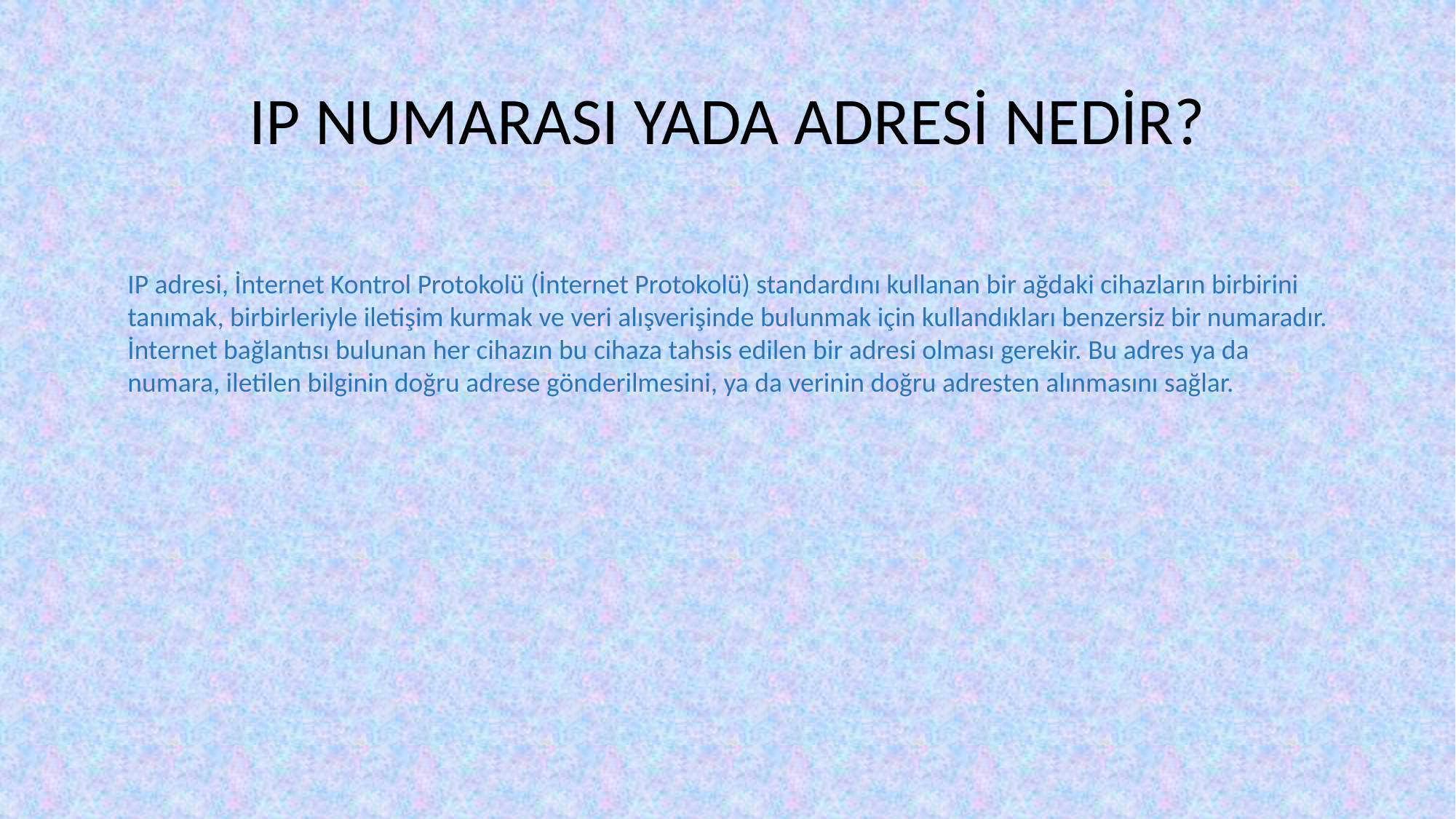

# IP NUMARASI YADA ADRESİ NEDİR?
IP adresi, İnternet Kontrol Protokolü (İnternet Protokolü) standardını kullanan bir ağdaki cihazların birbirini tanımak, birbirleriyle iletişim kurmak ve veri alışverişinde bulunmak için kullandıkları benzersiz bir numaradır. İnternet bağlantısı bulunan her cihazın bu cihaza tahsis edilen bir adresi olması gerekir. Bu adres ya da numara, iletilen bilginin doğru adrese gönderilmesini, ya da verinin doğru adresten alınmasını sağlar.